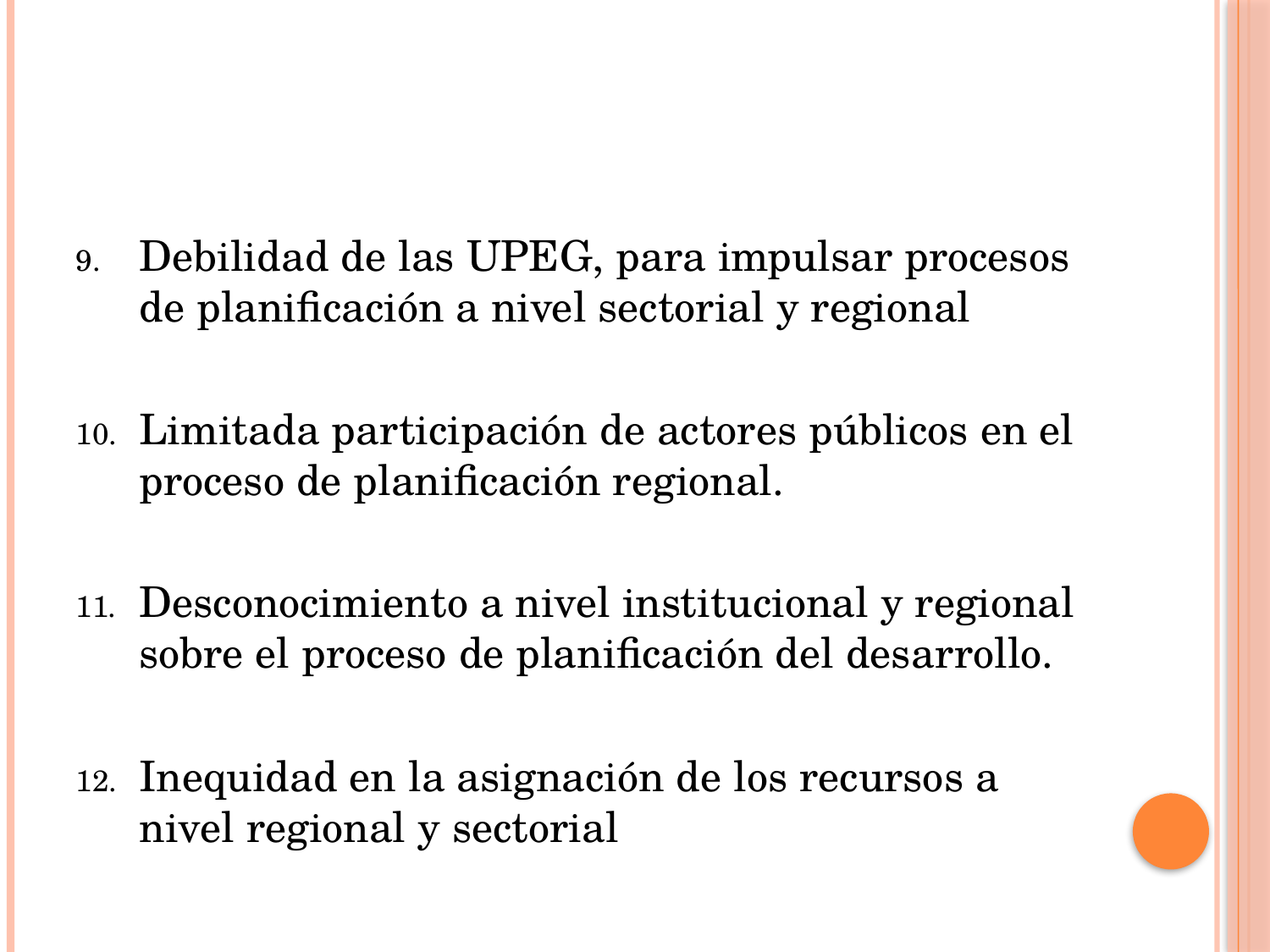

Debilidad de las UPEG, para impulsar procesos de planificación a nivel sectorial y regional

Limitada participación de actores públicos en el proceso de planificación regional.

Desconocimiento a nivel institucional y regional sobre el proceso de planificación del desarrollo.

Inequidad en la asignación de los recursos a nivel regional y sectorial